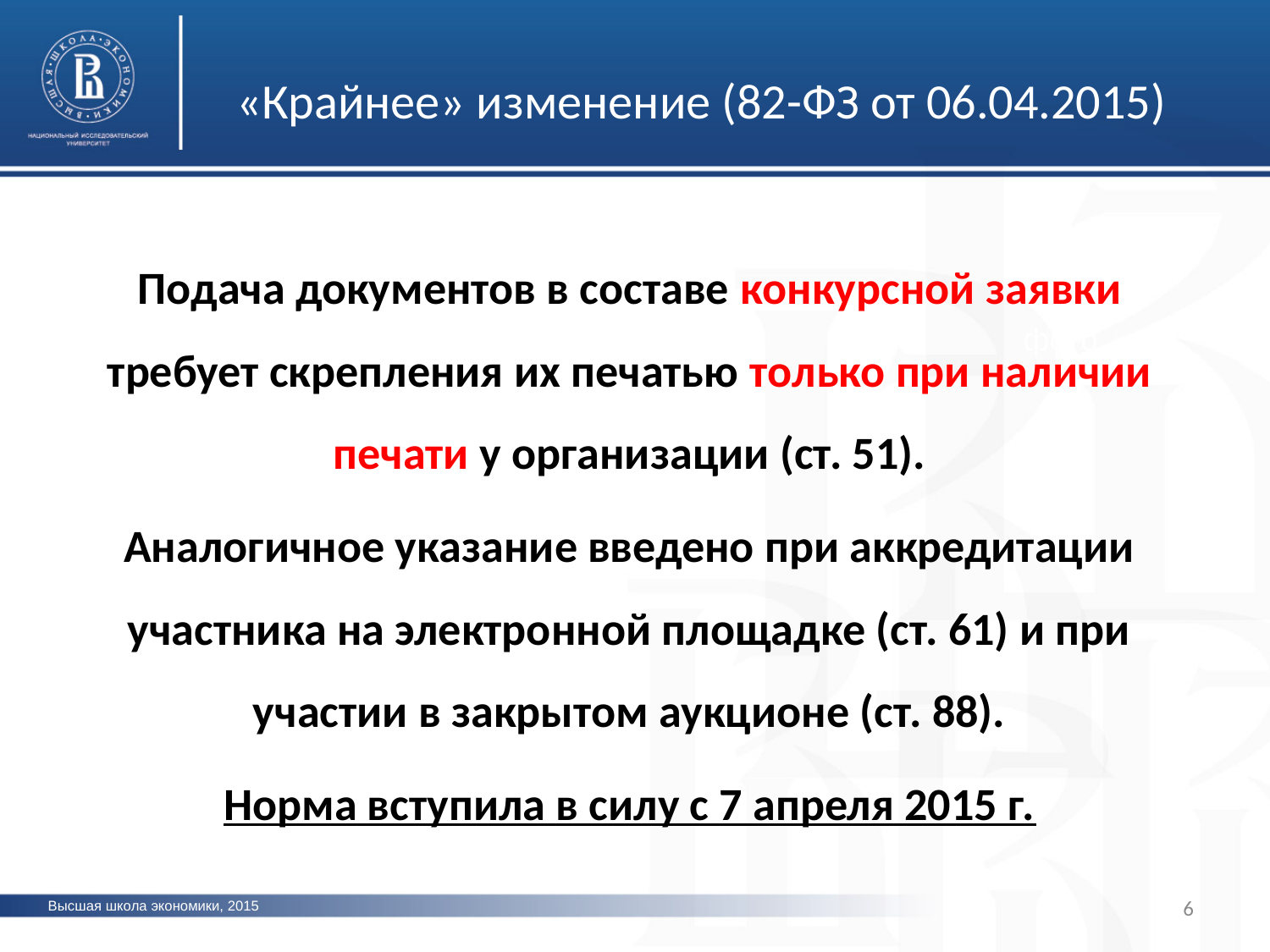

# «Крайнее» изменение (82-ФЗ от 06.04.2015)

Подача документов в составе конкурсной заявки требует скрепления их печатью только при наличии печати у организации (ст. 51).
Аналогичное указание введено при аккредитации участника на электронной площадке (ст. 61) и при участии в закрытом аукционе (ст. 88).
Норма вступила в силу с 7 апреля 2015 г.
фото
6
Высшая школа экономики, 2015